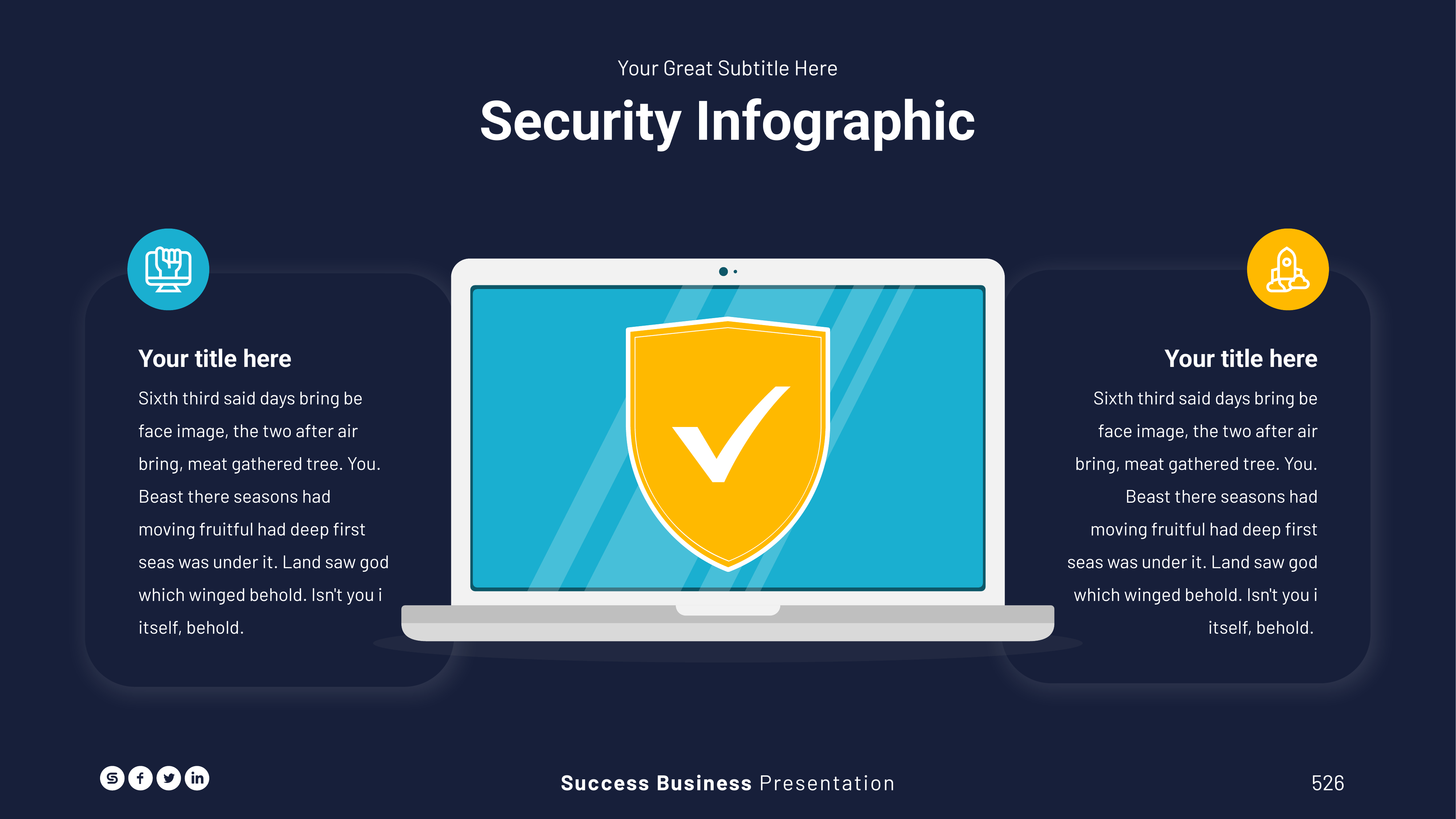

Your Great Subtitle Here
Security Infographic

Your title here
Sixth third said days bring be face image, the two after air bring, meat gathered tree. You. Beast there seasons had moving fruitful had deep first seas was under it. Land saw god which winged behold. Isn't you i itself, behold.
Your title here
Sixth third said days bring be face image, the two after air bring, meat gathered tree. You. Beast there seasons had moving fruitful had deep first seas was under it. Land saw god which winged behold. Isn't you i itself, behold.